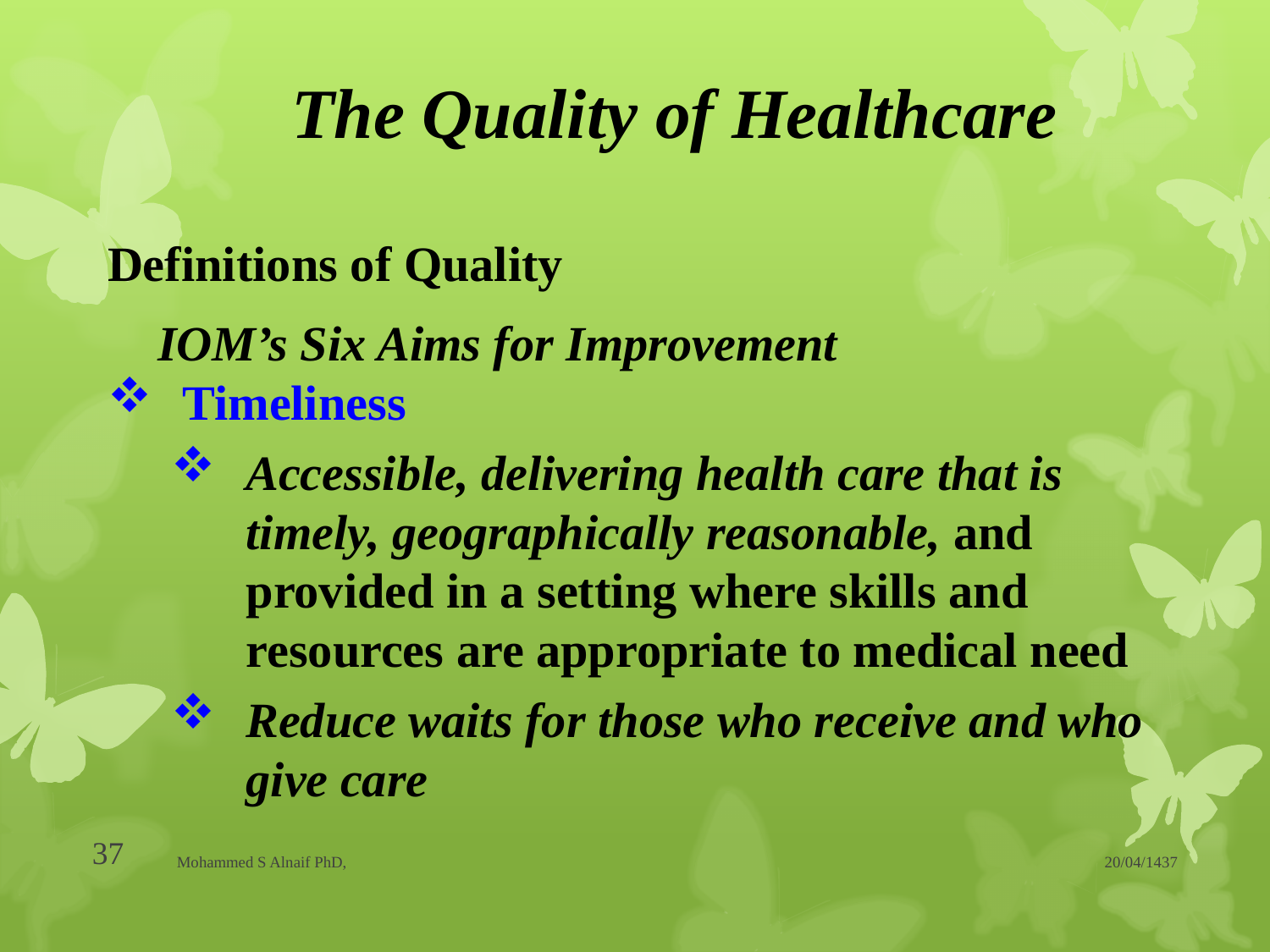

# The Quality of Healthcare
Definitions of Quality
IOM’s Six Aims for Improvement
Timeliness
Accessible, delivering health care that is timely, geographically reasonable, and provided in a setting where skills and resources are appropriate to medical need
Reduce waits for those who receive and who give care
37
Mohammed S Alnaif PhD,
20/04/1437